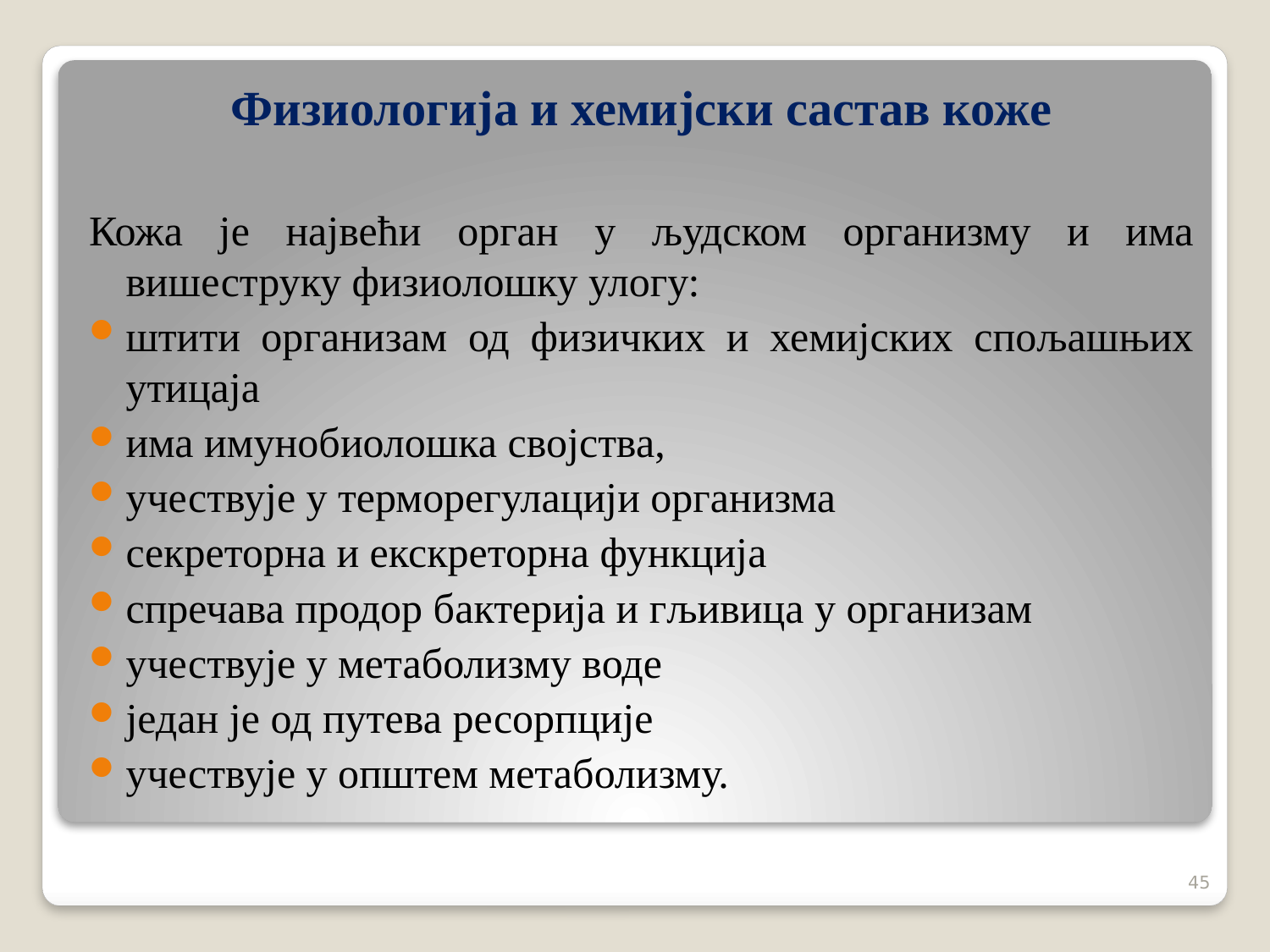

Физиологија и хемијски састав коже

Кожа је највећи орган у људском организму и има вишеструку физиолошку улогу:
штити организам од физичких и хемијских спољашњих утицаја
има имунобиолошка својства,
учествује у терморегулацији организма
секреторна и екскреторна функција
спречава продор бактерија и гљивица у организам
учествује у метаболизму воде
један је од путева ресорпције
учествује у општем метаболизму.
45